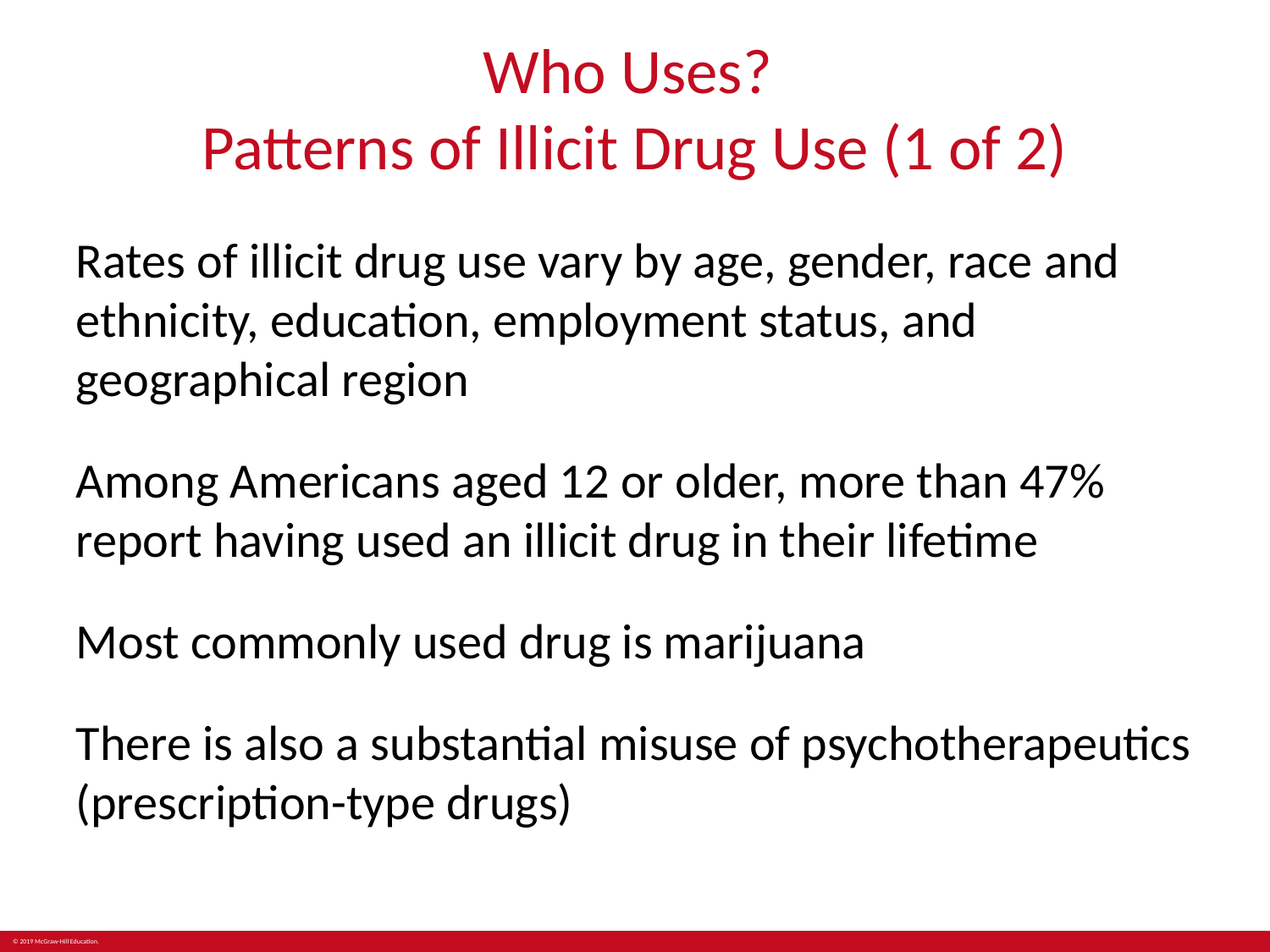

# Who Uses? Patterns of Illicit Drug Use (1 of 2)
Rates of illicit drug use vary by age, gender, race and ethnicity, education, employment status, and geographical region
Among Americans aged 12 or older, more than 47% report having used an illicit drug in their lifetime
Most commonly used drug is marijuana
There is also a substantial misuse of psychotherapeutics (prescription-type drugs)